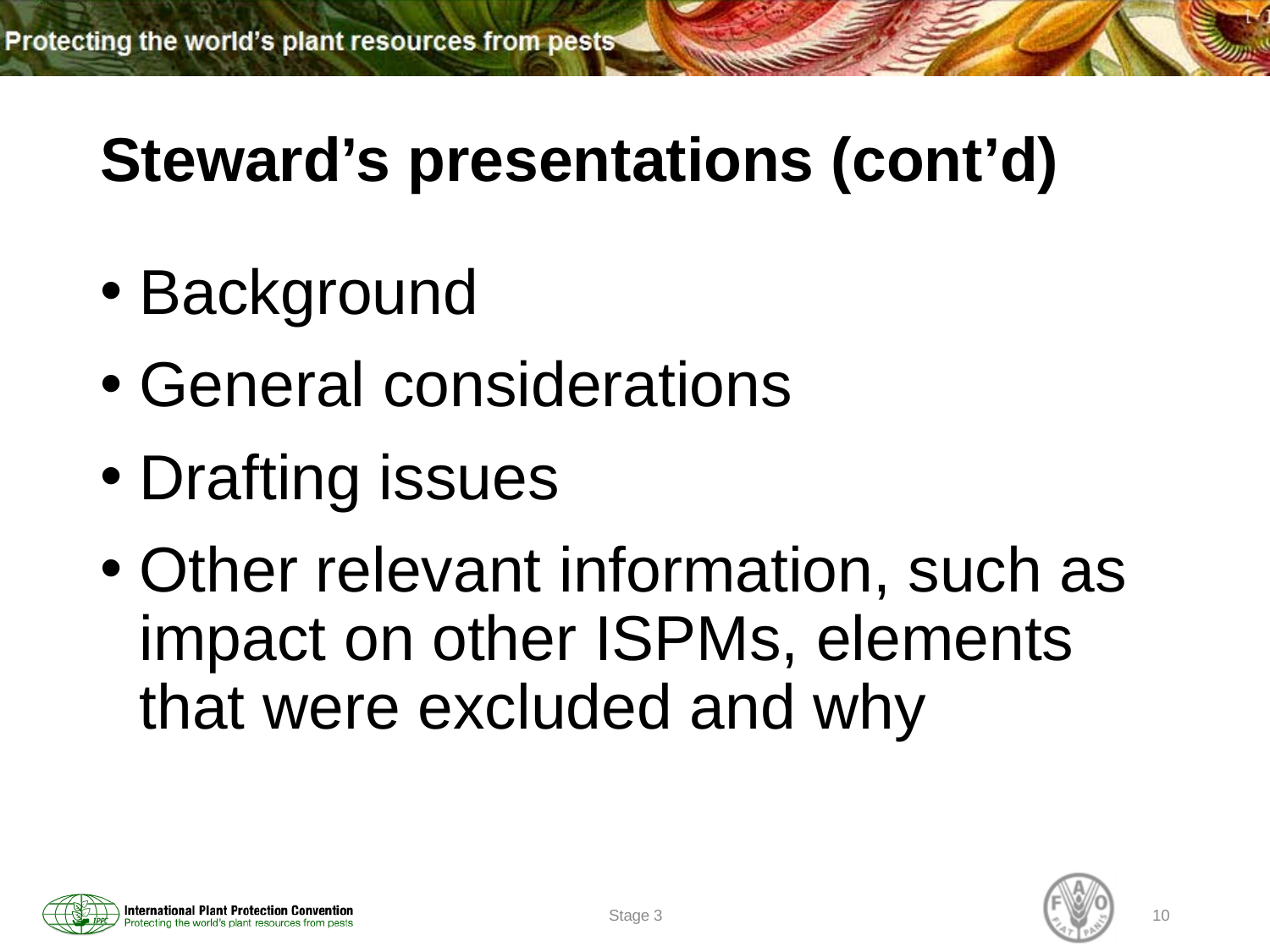

# Steward’s presentations (cont’d)
Background
General considerations
Drafting issues
Other relevant information, such as impact on other ISPMs, elements that were excluded and why
Stage 3
10